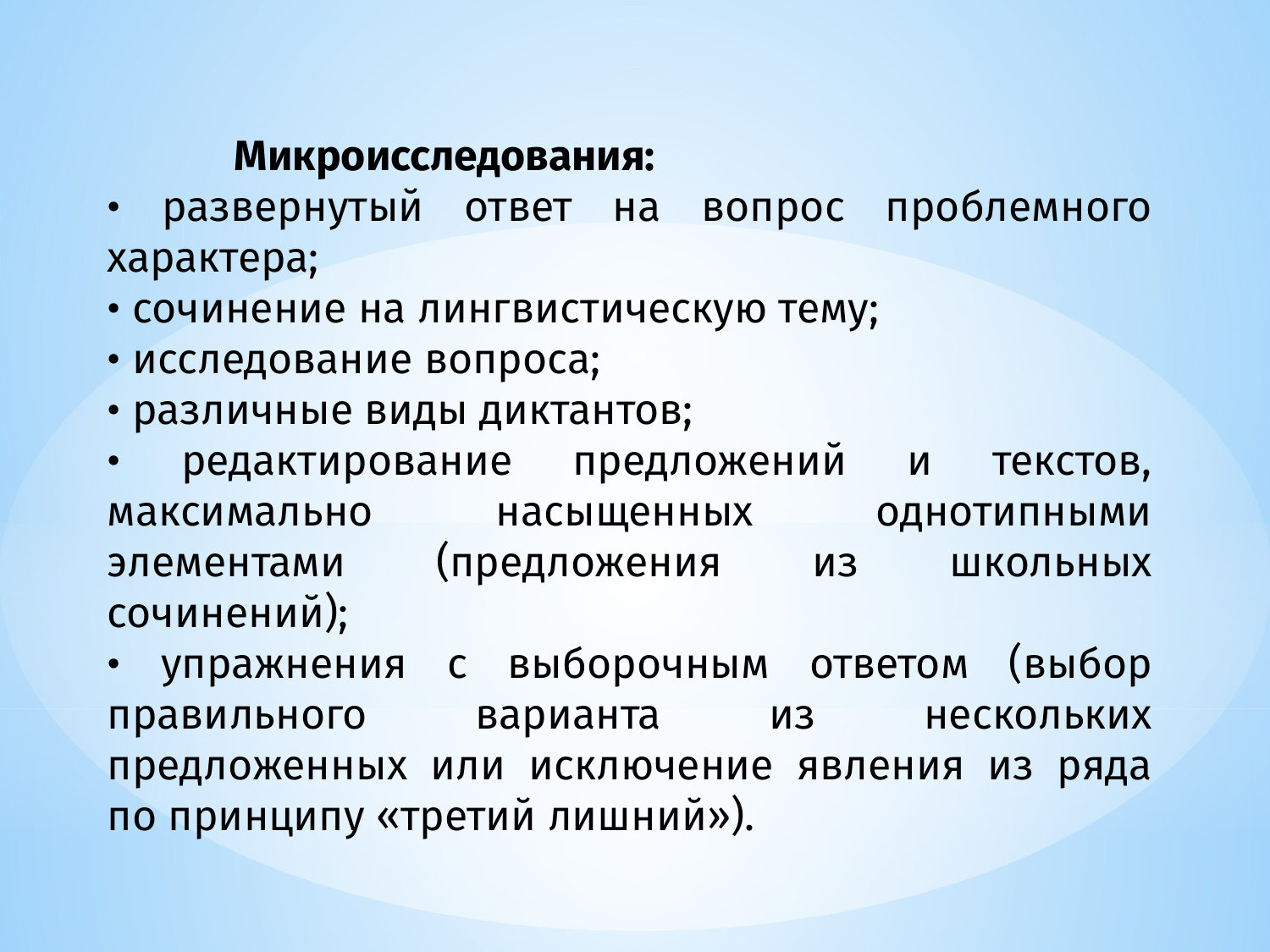

Микроисследования:
• развернутый ответ на вопрос проблемного характера;
• сочинение на лингвистическую тему;
• исследование вопроса;
• различные виды диктантов;
• редактирование предложений и текстов, максимально насыщенных однотипными элементами (предложения из школьных сочинений);
• упражнения с выборочным ответом (выбор правильного варианта из нескольких предложенных или исключение явления из ряда по принципу «третий лишний»).